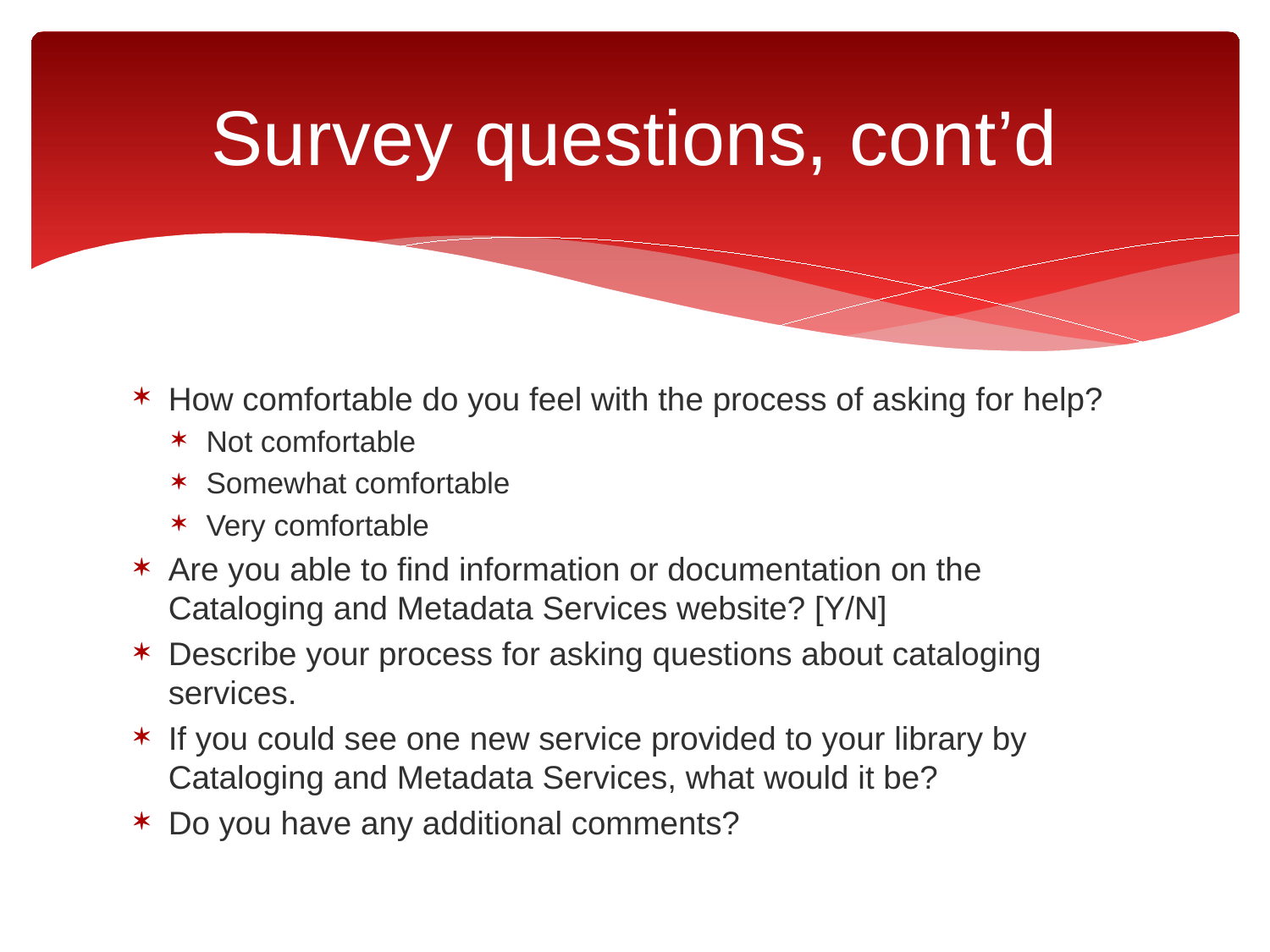

# Survey questions, cont’d
How comfortable do you feel with the process of asking for help?
Not comfortable
Somewhat comfortable
Very comfortable
Are you able to find information or documentation on the Cataloging and Metadata Services website? [Y/N]
Describe your process for asking questions about cataloging services.
If you could see one new service provided to your library by Cataloging and Metadata Services, what would it be?
Do you have any additional comments?